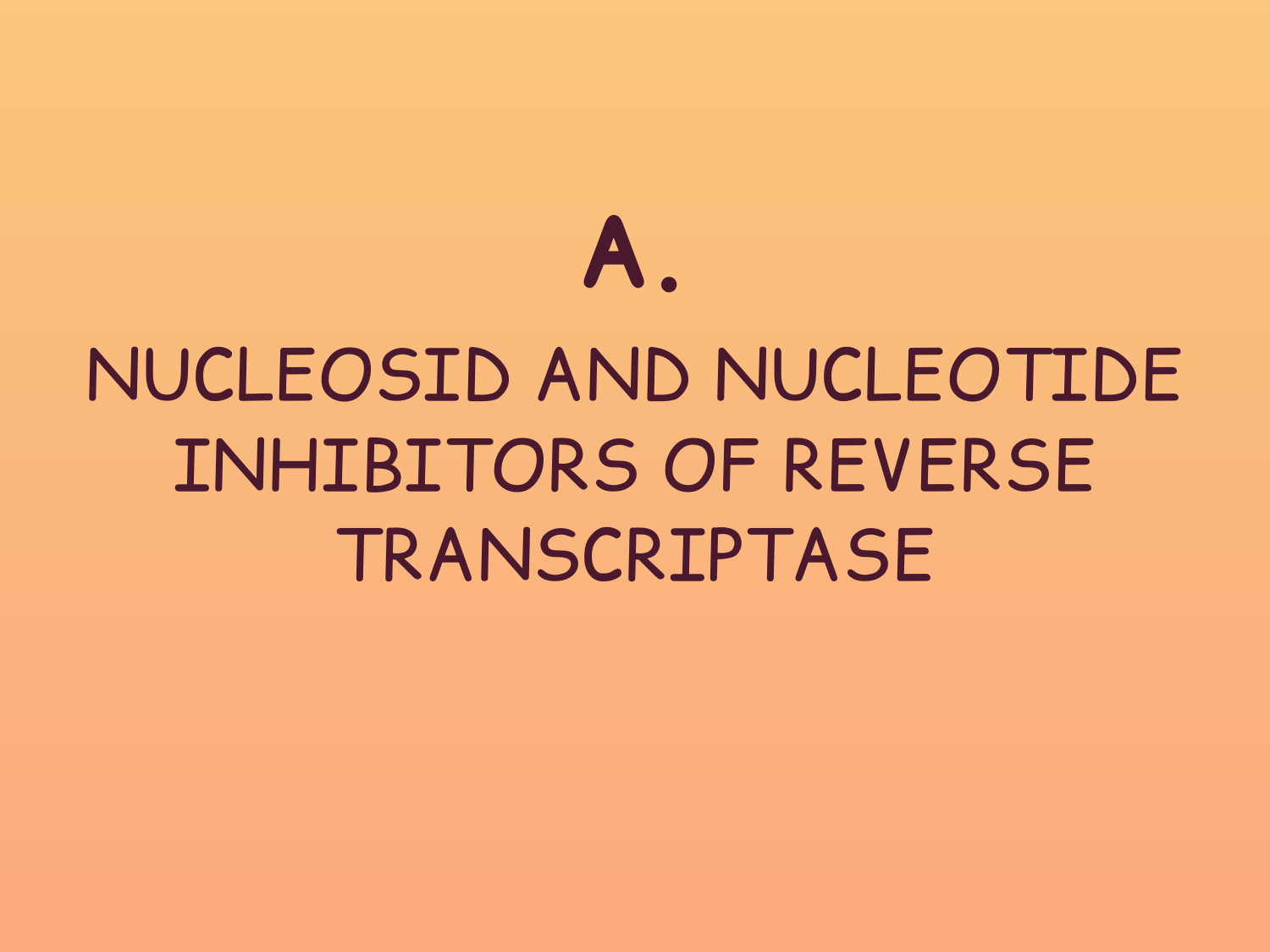

A.

NUCLEOSID AND NUCLEOTIDE
INHIBITORS OF REVERSE
TRANSCRIPTASE

#